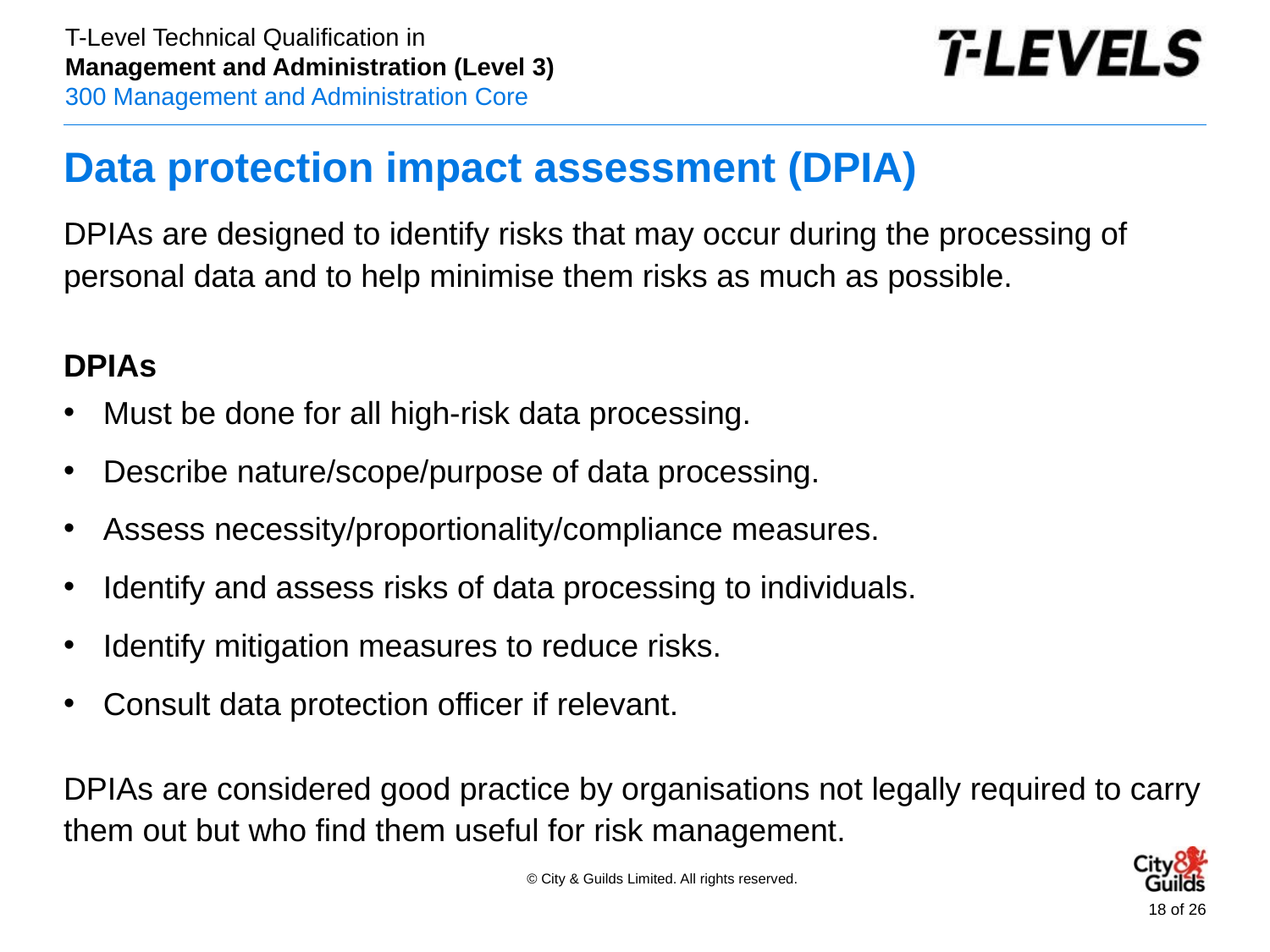

# Data protection impact assessment (DPIA)
DPIAs are designed to identify risks that may occur during the processing of personal data and to help minimise them risks as much as possible.

DPIAs
Must be done for all high-risk data processing.
Describe nature/scope/purpose of data processing.
Assess necessity/proportionality/compliance measures.
Identify and assess risks of data processing to individuals.
Identify mitigation measures to reduce risks.
Consult data protection officer if relevant.

DPIAs are considered good practice by organisations not legally required to carry them out but who find them useful for risk management.